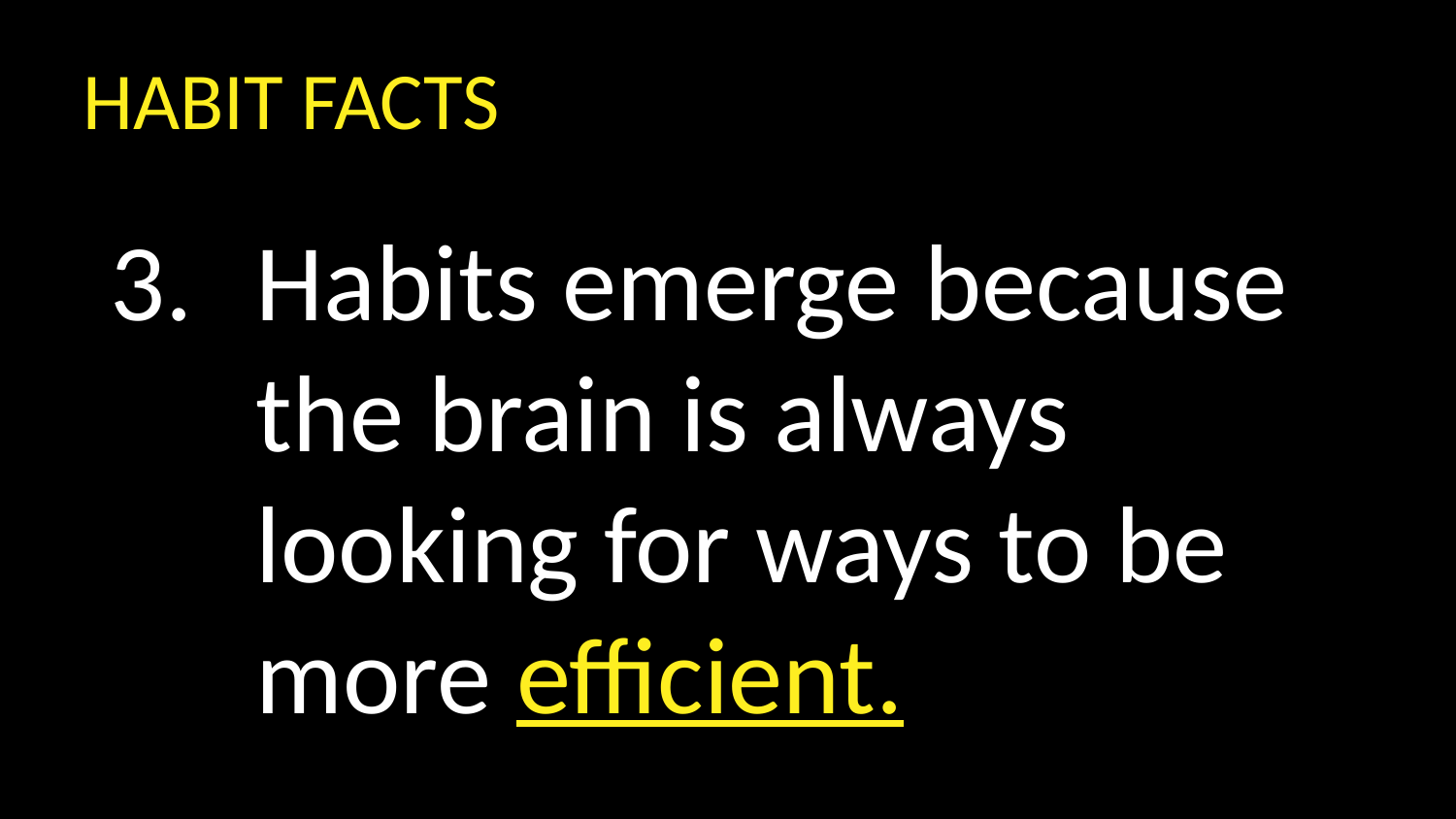

HABIT FACTS
Habits emerge because the brain is always looking for ways to be more efficient.